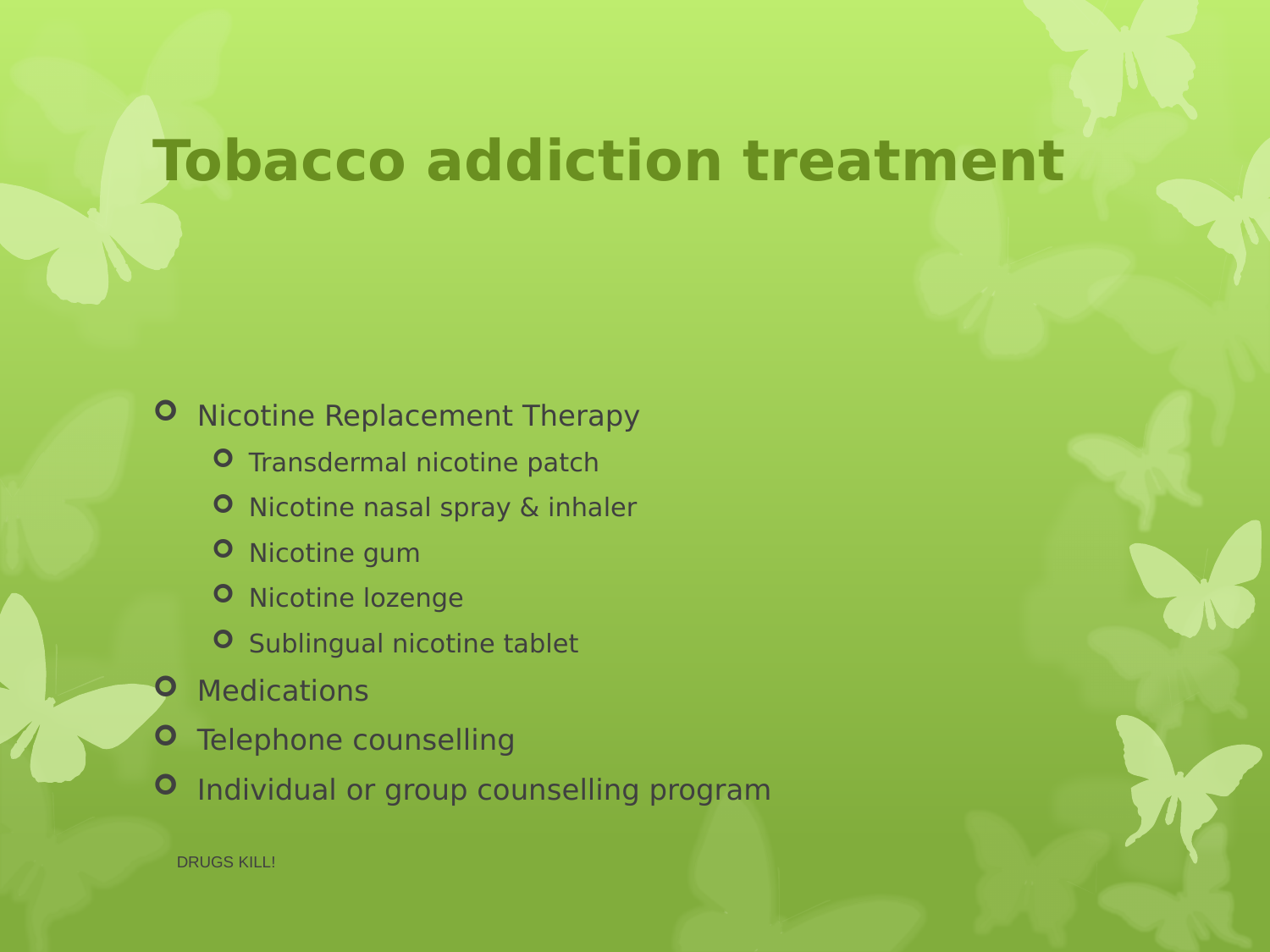

# Tobacco addiction treatment

Nicotine Replacement Therapy
Transdermal nicotine patch
Nicotine nasal spray & inhaler
Nicotine gum
Nicotine lozenge
Sublingual nicotine tablet
Medications
Telephone counselling
Individual or group counselling program

DRUGS KILL!